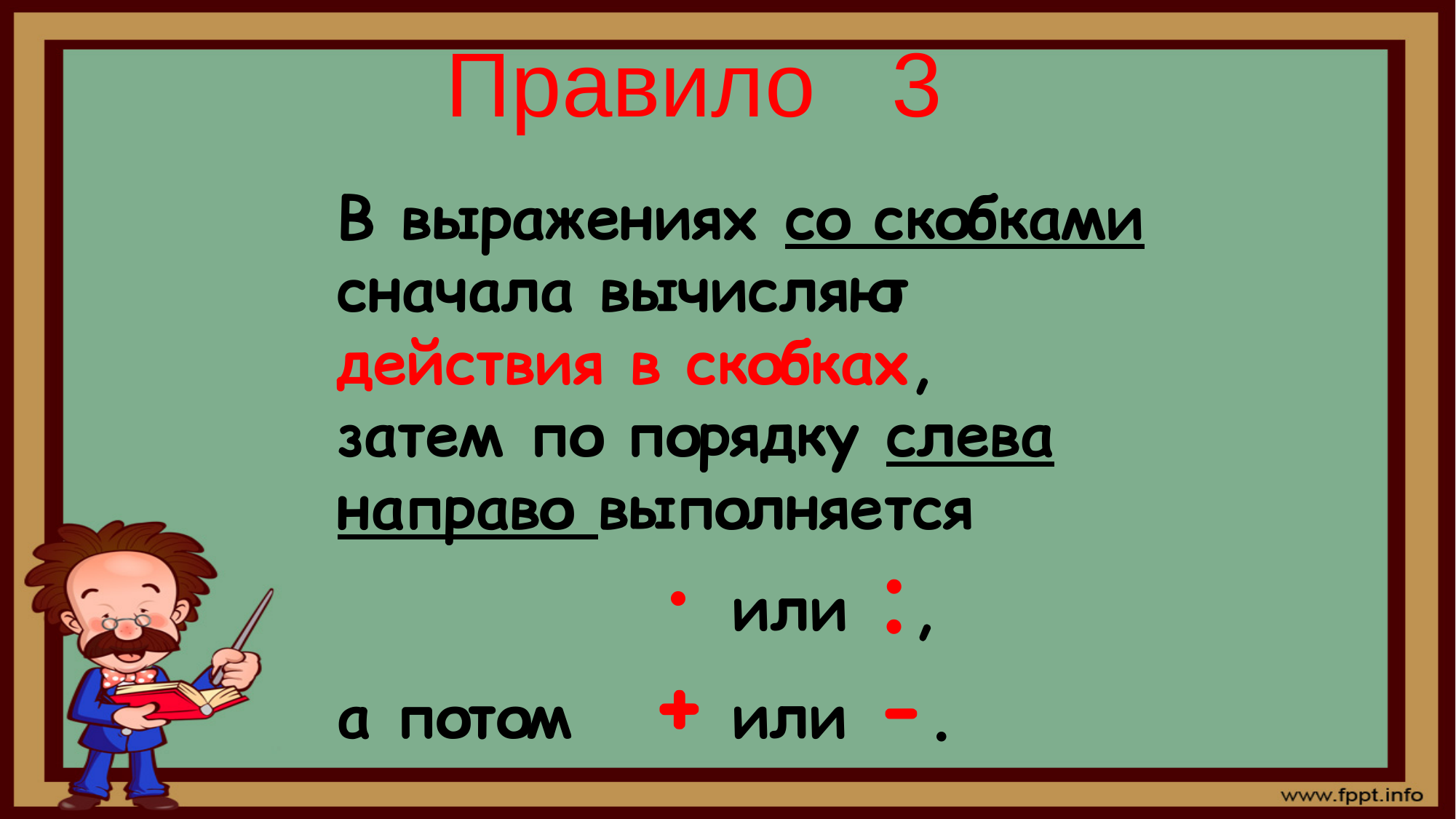

# Правило   3
В выражениях со скобками сначала вычисляют
действия в скобках,
затем по порядку слева направо выполняется
            · или :,
а потом   + или -.